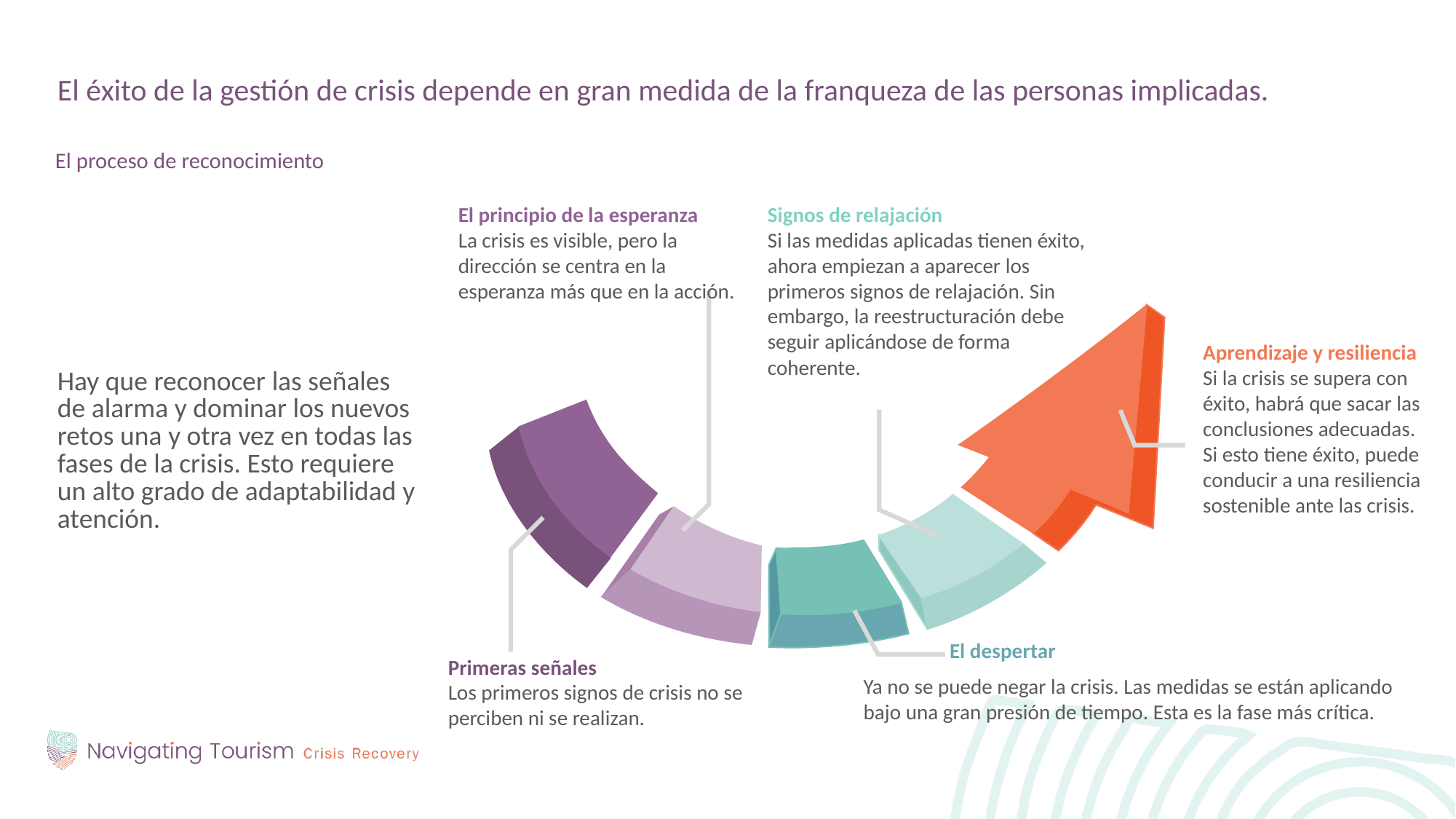

El éxito de la gestión de crisis depende en gran medida de la franqueza de las personas implicadas.
El proceso de reconocimiento

Hay que reconocer las señales de alarma y dominar los nuevos retos una y otra vez en todas las fases de la crisis. Esto requiere un alto grado de adaptabilidad y atención.

El principio de la esperanza
La crisis es visible, pero la dirección se centra en la esperanza más que en la acción.
Signos de relajación
Si las medidas aplicadas tienen éxito, ahora empiezan a aparecer los primeros signos de relajación. Sin embargo, la reestructuración debe seguir aplicándose de forma coherente.

Aprendizaje y resiliencia
Si la crisis se supera con éxito, habrá que sacar las conclusiones adecuadas. Si esto tiene éxito, puede conducir a una resiliencia sostenible ante las crisis.

El despertar
Primeras señales
Los primeros signos de crisis no se perciben ni se realizan.
Ya no se puede negar la crisis. Las medidas se están aplicando bajo una gran presión de tiempo. Esta es la fase más crítica.